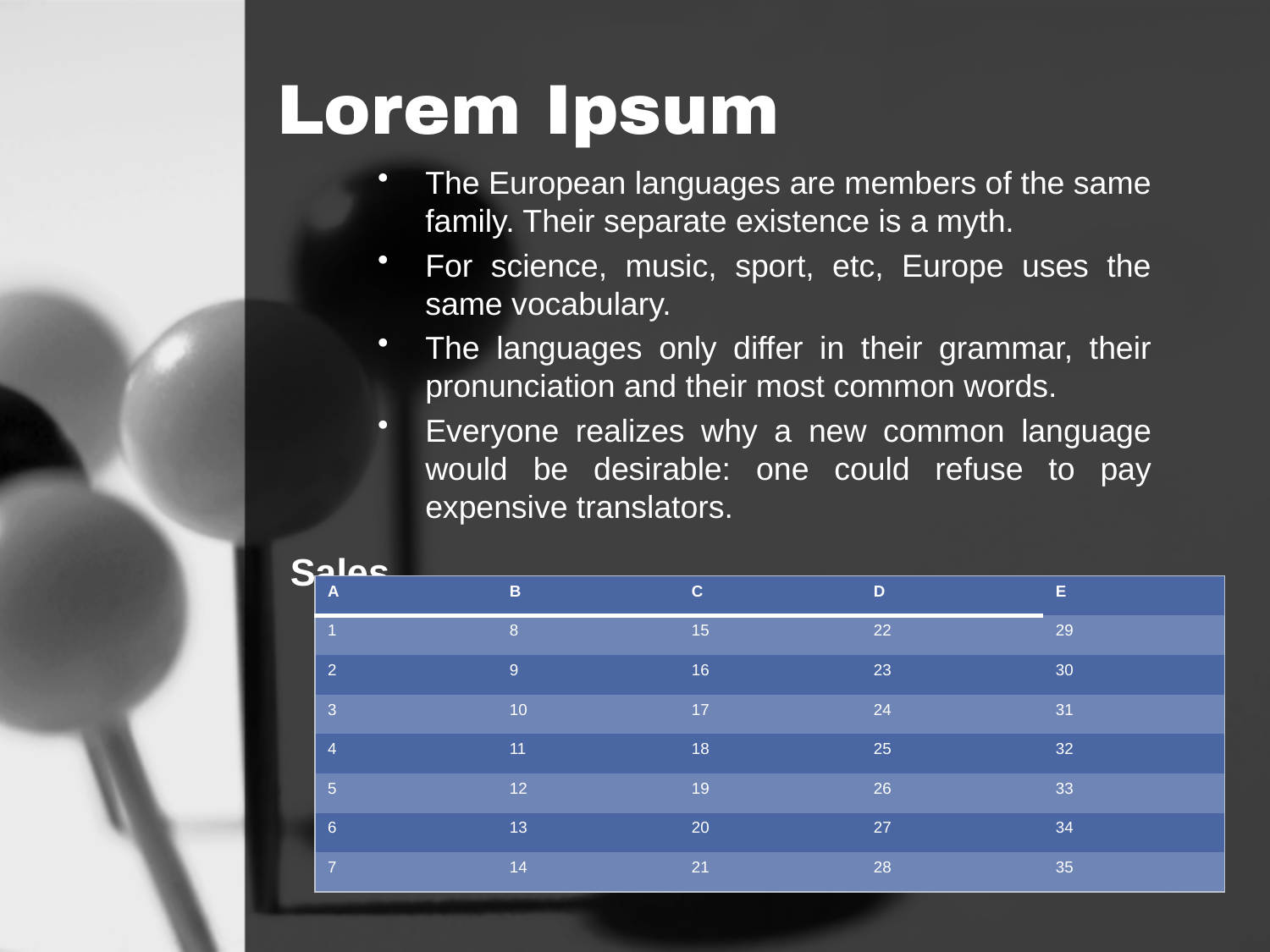

# Lorem Ipsum
The European languages are members of the same family. Their separate existence is a myth.
For science, music, sport, etc, Europe uses the same vocabulary.
The languages only differ in their grammar, their pronunciation and their most common words.
Everyone realizes why a new common language would be desirable: one could refuse to pay expensive translators.

### Chart: Sales

| Category |
|---|
| A | B | C | D | E |
| --- | --- | --- | --- | --- |
| 1 | 8 | 15 | 22 | 29 |
| 2 | 9 | 16 | 23 | 30 |
| 3 | 10 | 17 | 24 | 31 |
| 4 | 11 | 18 | 25 | 32 |
| 5 | 12 | 19 | 26 | 33 |
| 6 | 13 | 20 | 27 | 34 |
| 7 | 14 | 21 | 28 | 35 |